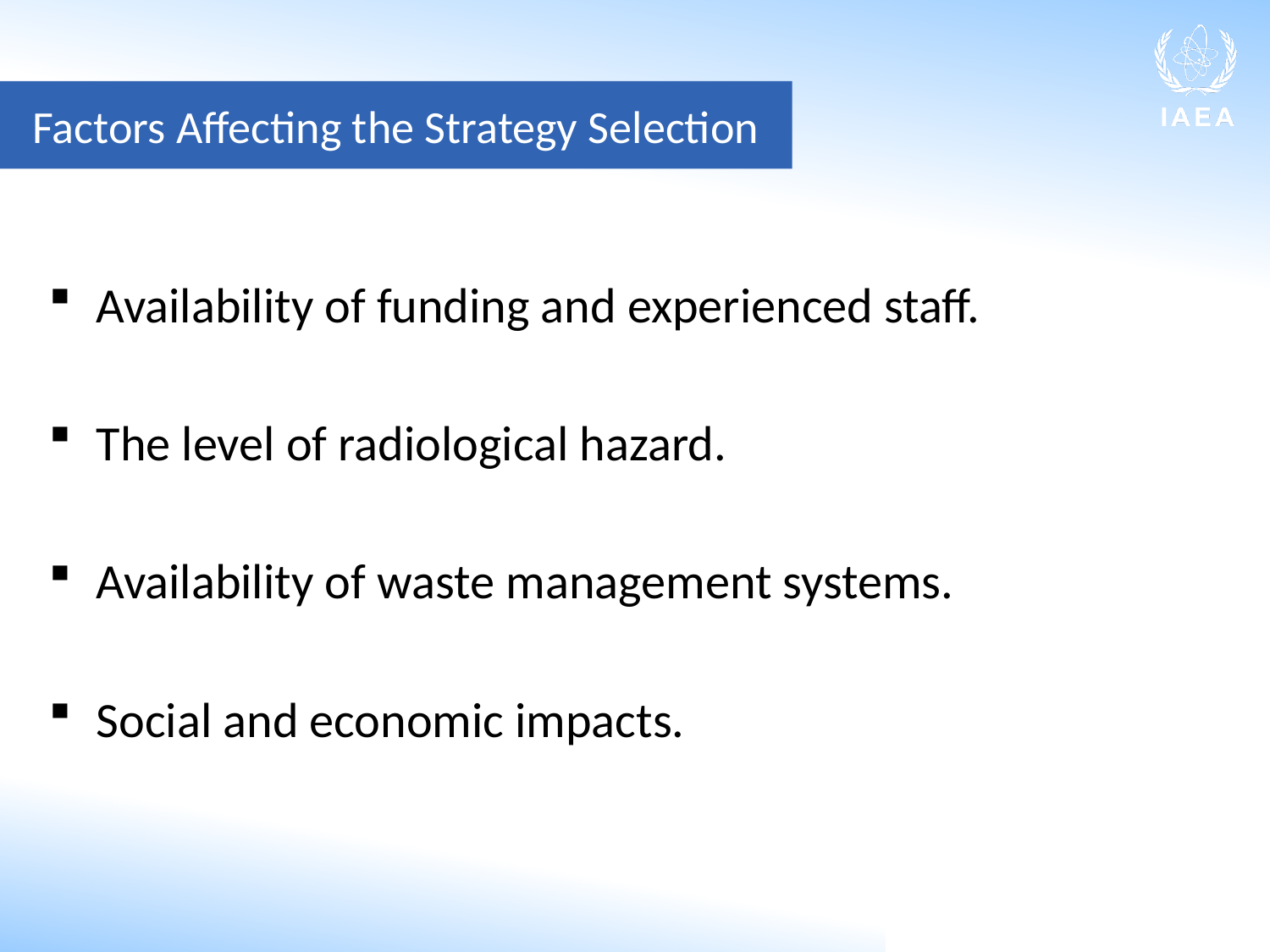

Factors Affecting the Strategy Selection
Availability of funding and experienced staff.

The level of radiological hazard.

Availability of waste management systems.

Social and economic impacts.